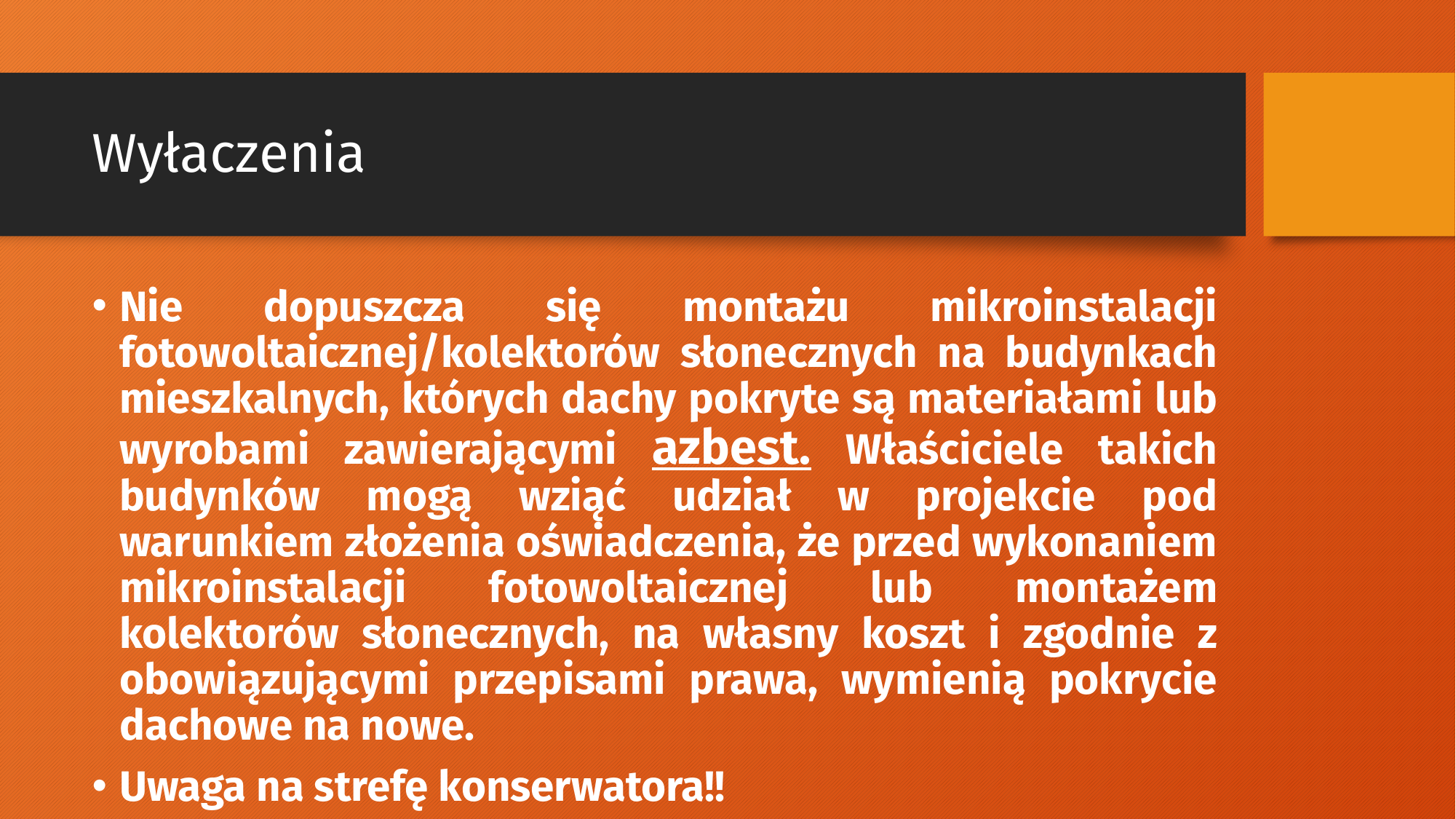

# Wyłaczenia
Nie dopuszcza się montażu mikroinstalacji fotowoltaicznej/kolektorów słonecznych na budynkach mieszkalnych, których dachy pokryte są materiałami lub wyrobami zawierającymi azbest. Właściciele takich budynków mogą wziąć udział w projekcie pod warunkiem złożenia oświadczenia, że przed wykonaniem mikroinstalacji fotowoltaicznej lub montażem kolektorów słonecznych, na własny koszt i zgodnie z obowiązującymi przepisami prawa, wymienią pokrycie dachowe na nowe.
Uwaga na strefę konserwatora!!